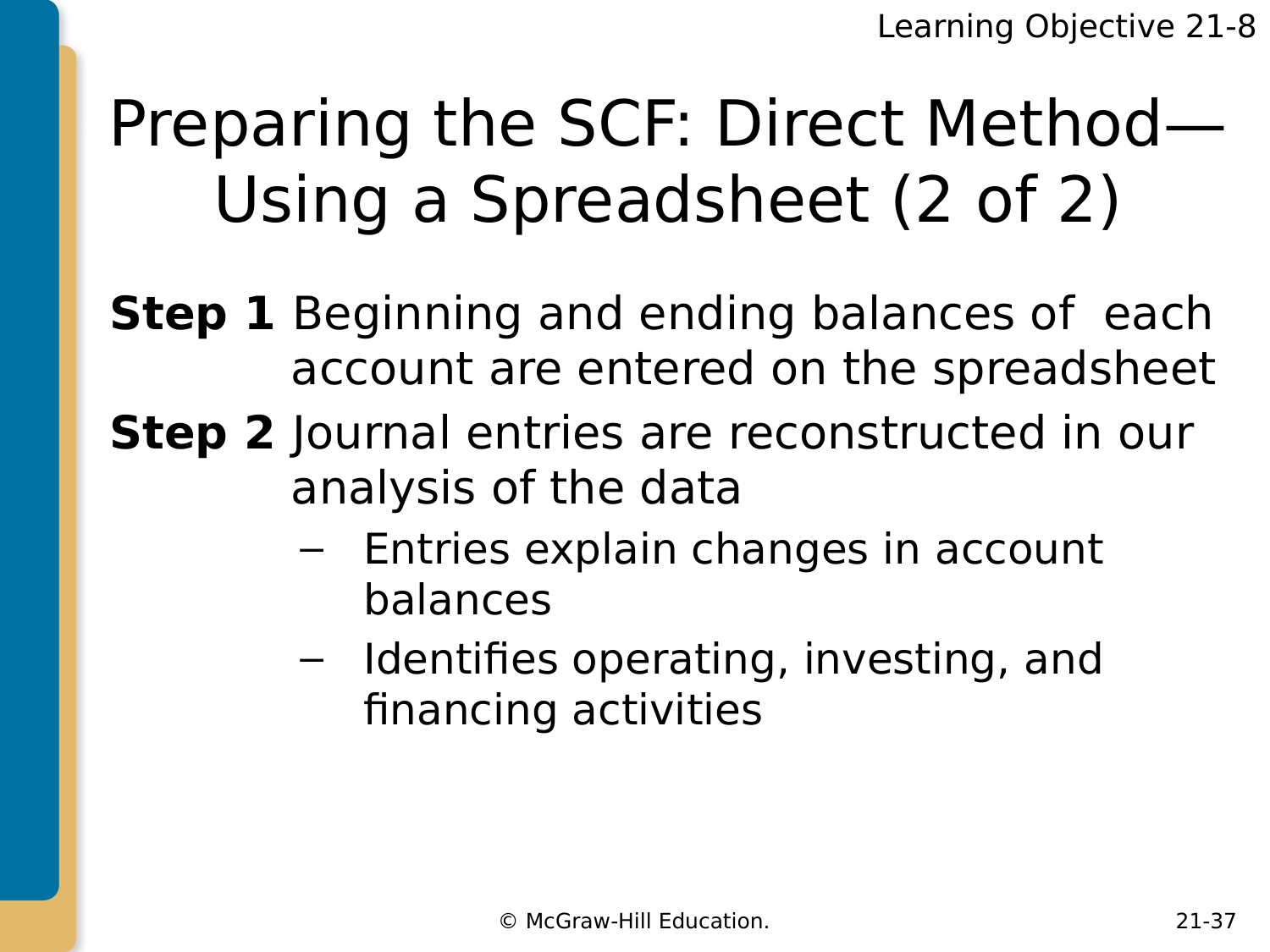

Learning Objective 21-8
# Preparing the SCF: Direct Method—Using a Spreadsheet (2 of 2)
Step 1 Beginning and ending balances of  each account are entered on the spreadsheet
Step 2 Journal entries are reconstructed in our analysis of the data
Entries explain changes in account balances
Identifies operating, investing, and financing activities